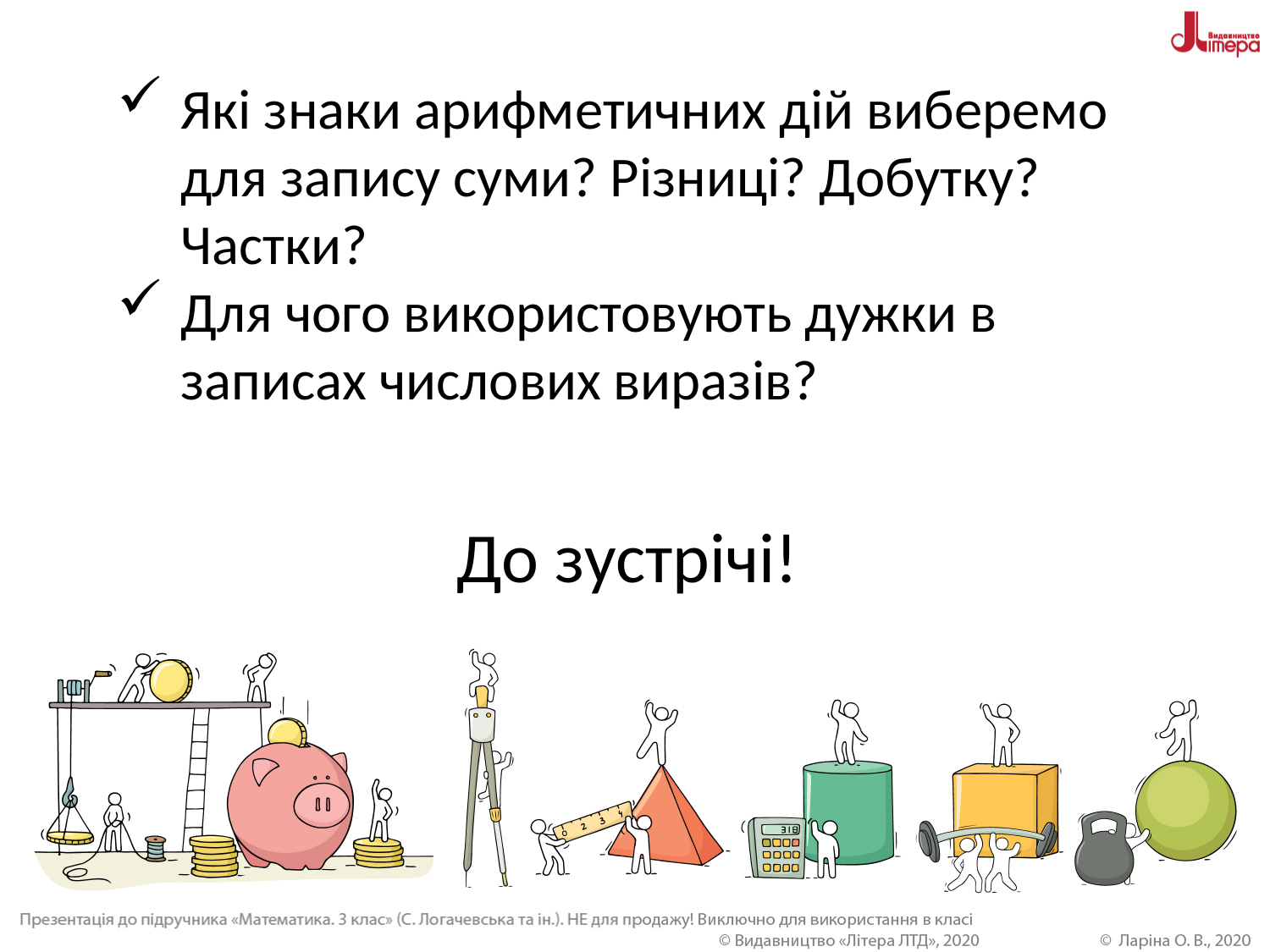

Які знаки арифметичних дій виберемо для запису суми? Різниці? Добутку? Частки?
Для чого використовують дужки в записах числових виразів?
До зустрічі!